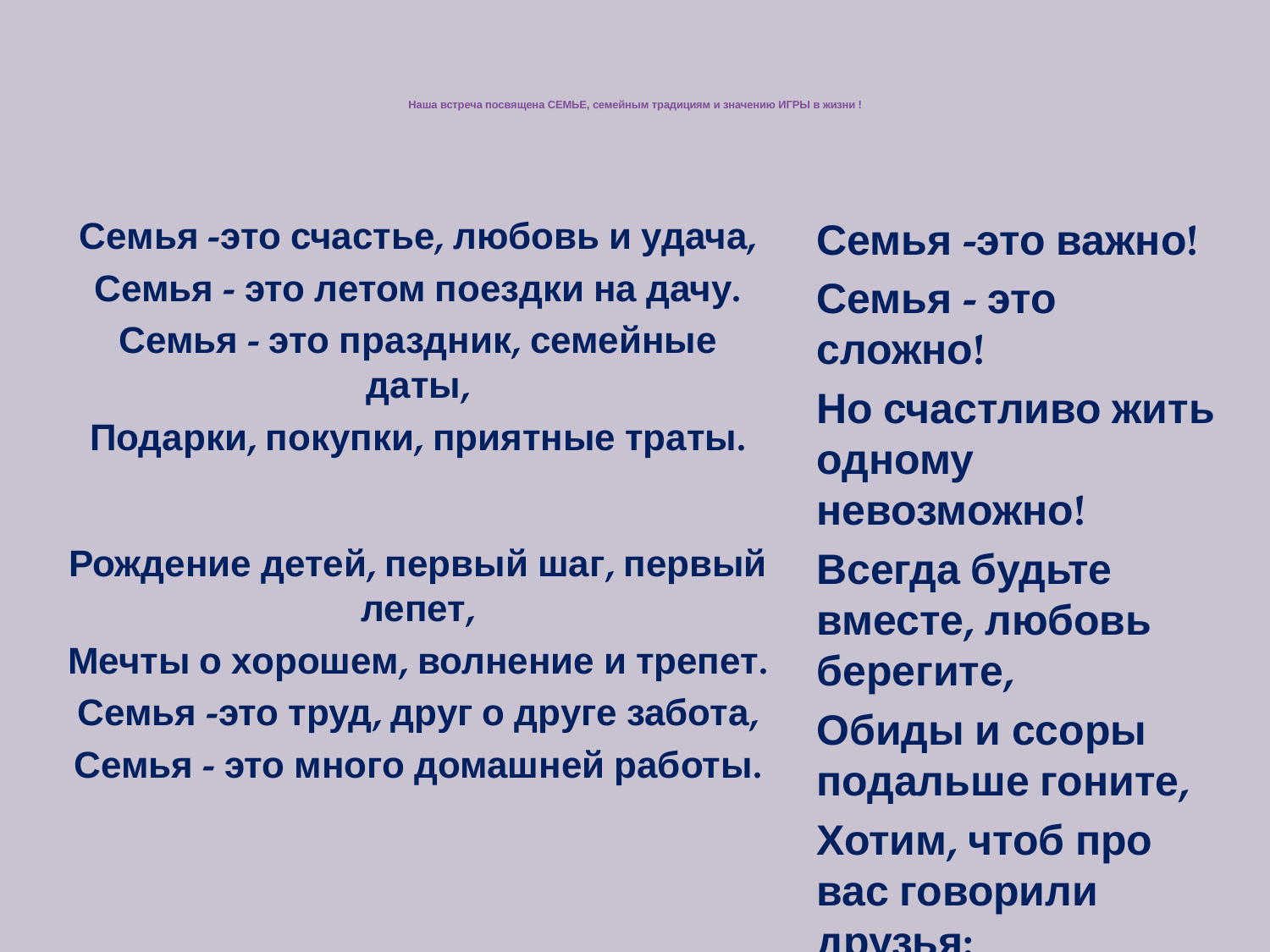

# Наша встреча посвящена СЕМЬЕ, семейным традициям и значению ИГРЫ в жизни !
Семья -это счастье, любовь и удача,
Семья - это летом поездки на дачу.
Семья - это праздник, семейные даты,
Подарки, покупки, приятные траты.

Рождение детей, первый шаг, первый лепет,
Мечты о хорошем, волнение и трепет.
Семья -это труд, друг о друге забота,
Семья - это много домашней работы.

Семья -это важно!
Семья - это сложно!
Но счастливо жить одному невозможно!
Всегда будьте вместе, любовь берегите,
Обиды и ссоры подальше гоните,
Хотим, чтоб про вас говорили друзья:
Какая хорошая эта семья!